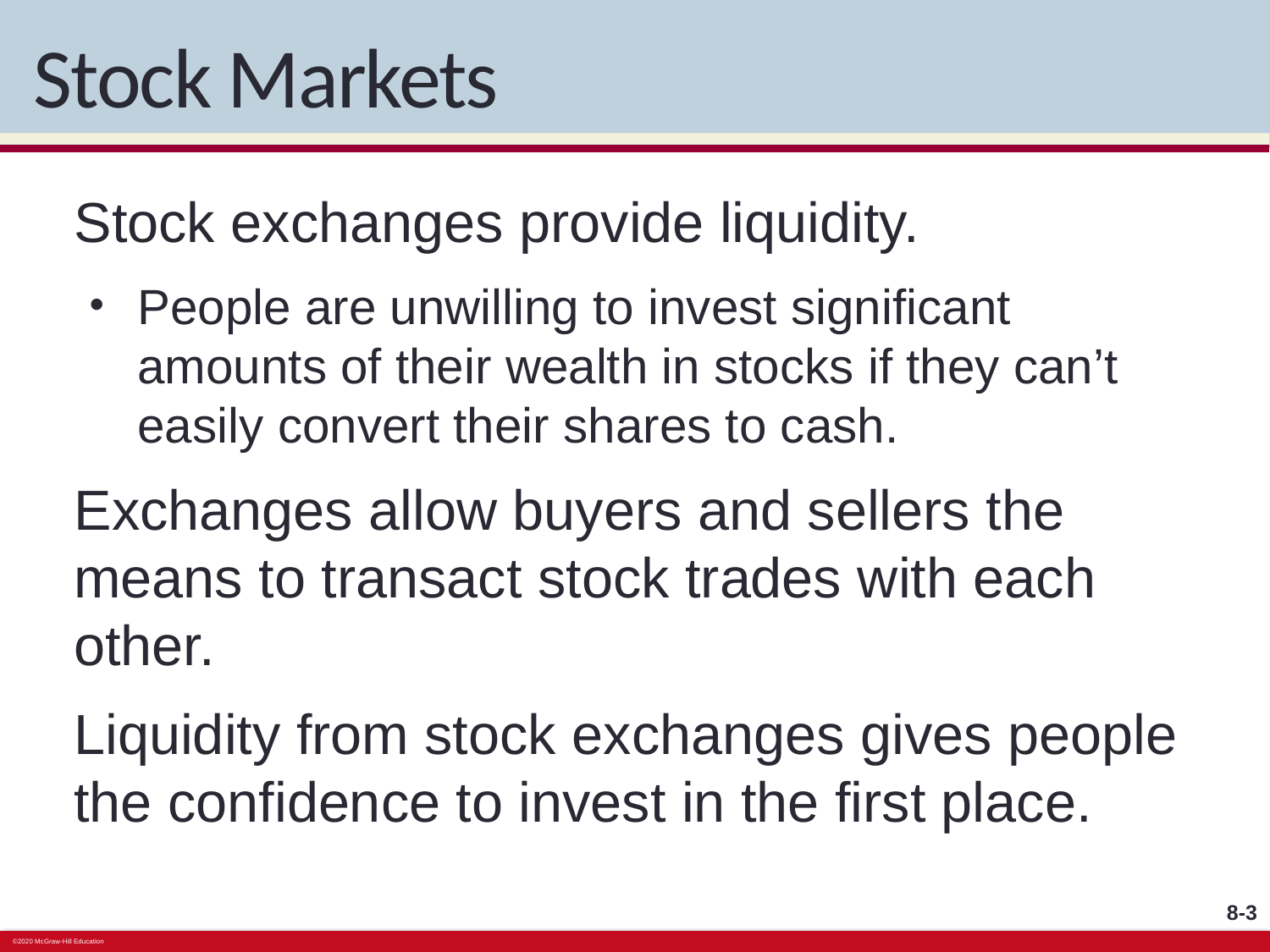

# Stock Markets
Stock exchanges provide liquidity.
People are unwilling to invest significant amounts of their wealth in stocks if they can’t easily convert their shares to cash.
Exchanges allow buyers and sellers the means to transact stock trades with each other.
Liquidity from stock exchanges gives people the confidence to invest in the first place.